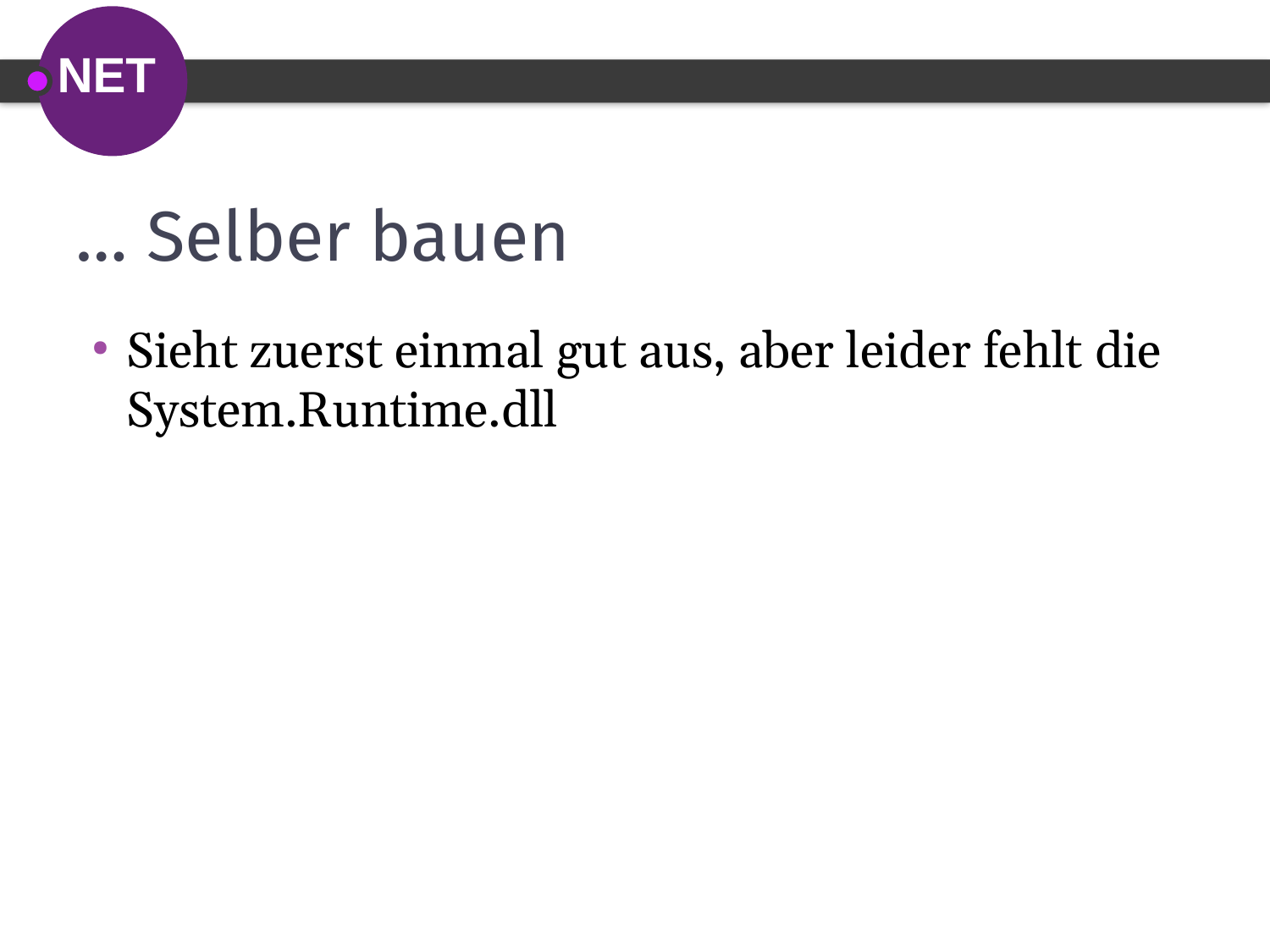

# … Selber bauen
Sieht zuerst einmal gut aus, aber leider fehlt die System.Runtime.dll